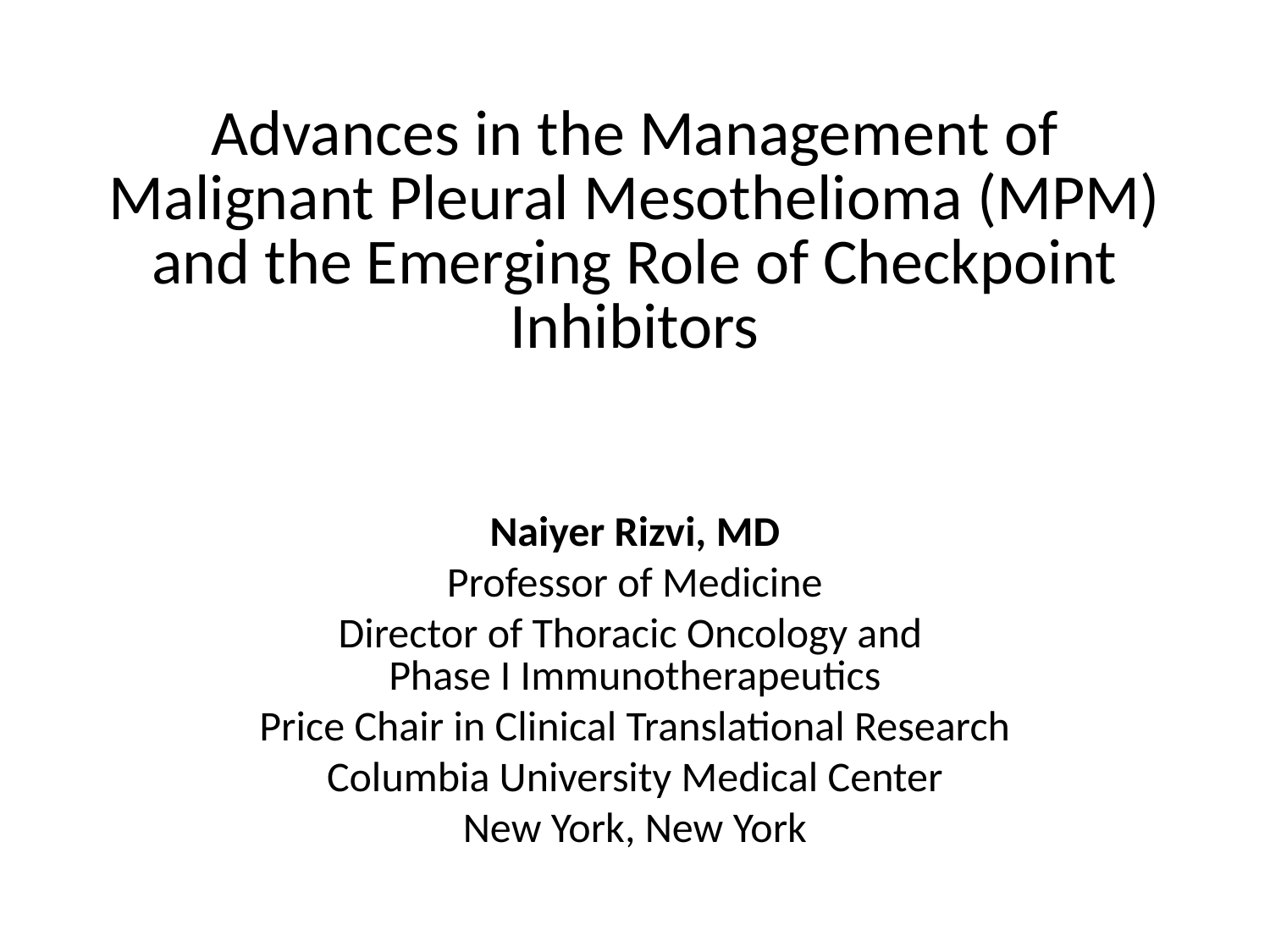

# Advances in the Management of Malignant Pleural Mesothelioma (MPM) and the Emerging Role of Checkpoint Inhibitors
Naiyer Rizvi, MD
Professor of Medicine
Director of Thoracic Oncology and
Phase I Immunotherapeutics
Price Chair in Clinical Translational Research
Columbia University Medical Center
New York, New York